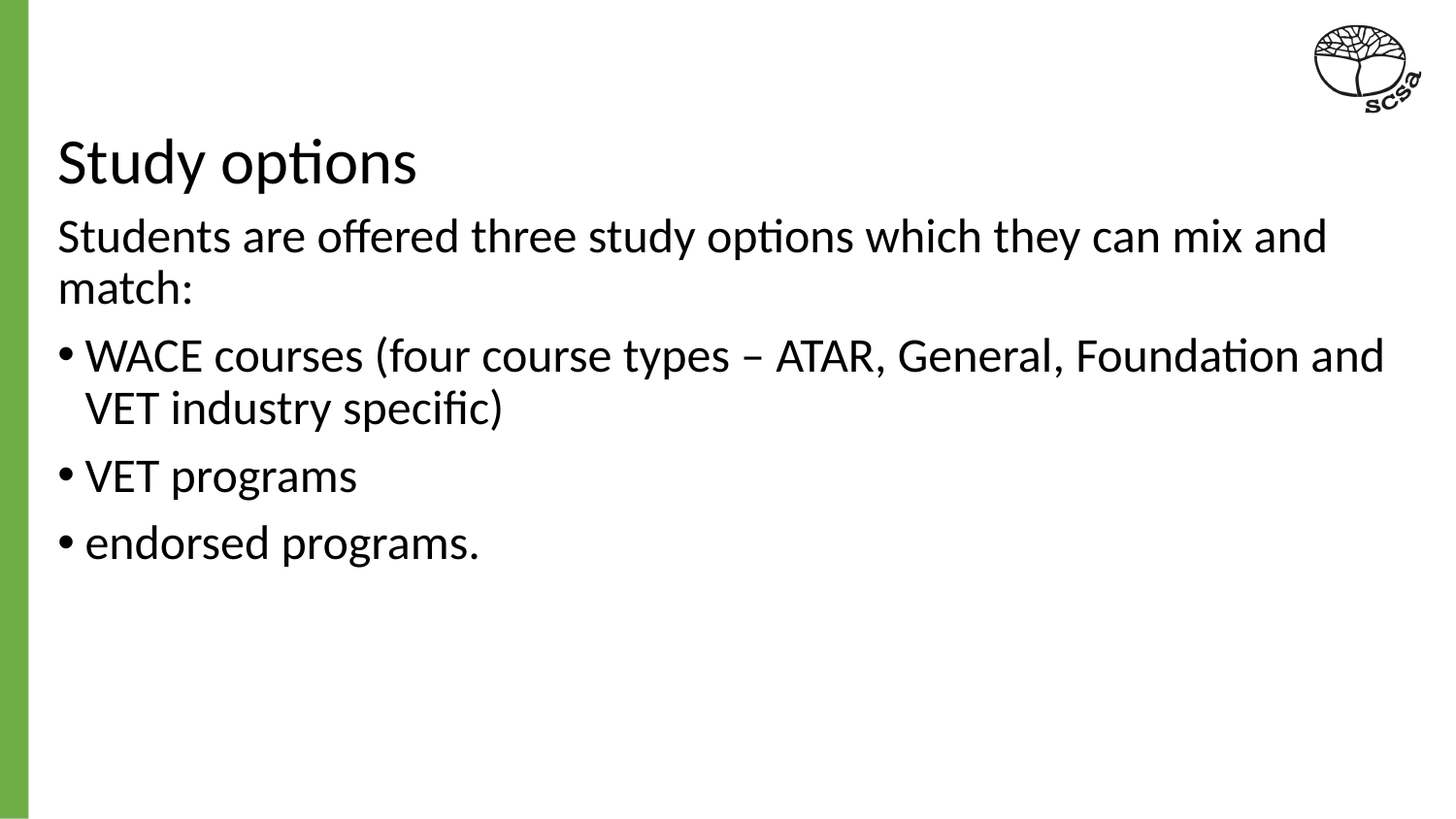

# Study options
Students are offered three study options which they can mix and match:
WACE courses (four course types – ATAR, General, Foundation and VET industry specific)
VET programs
endorsed programs.